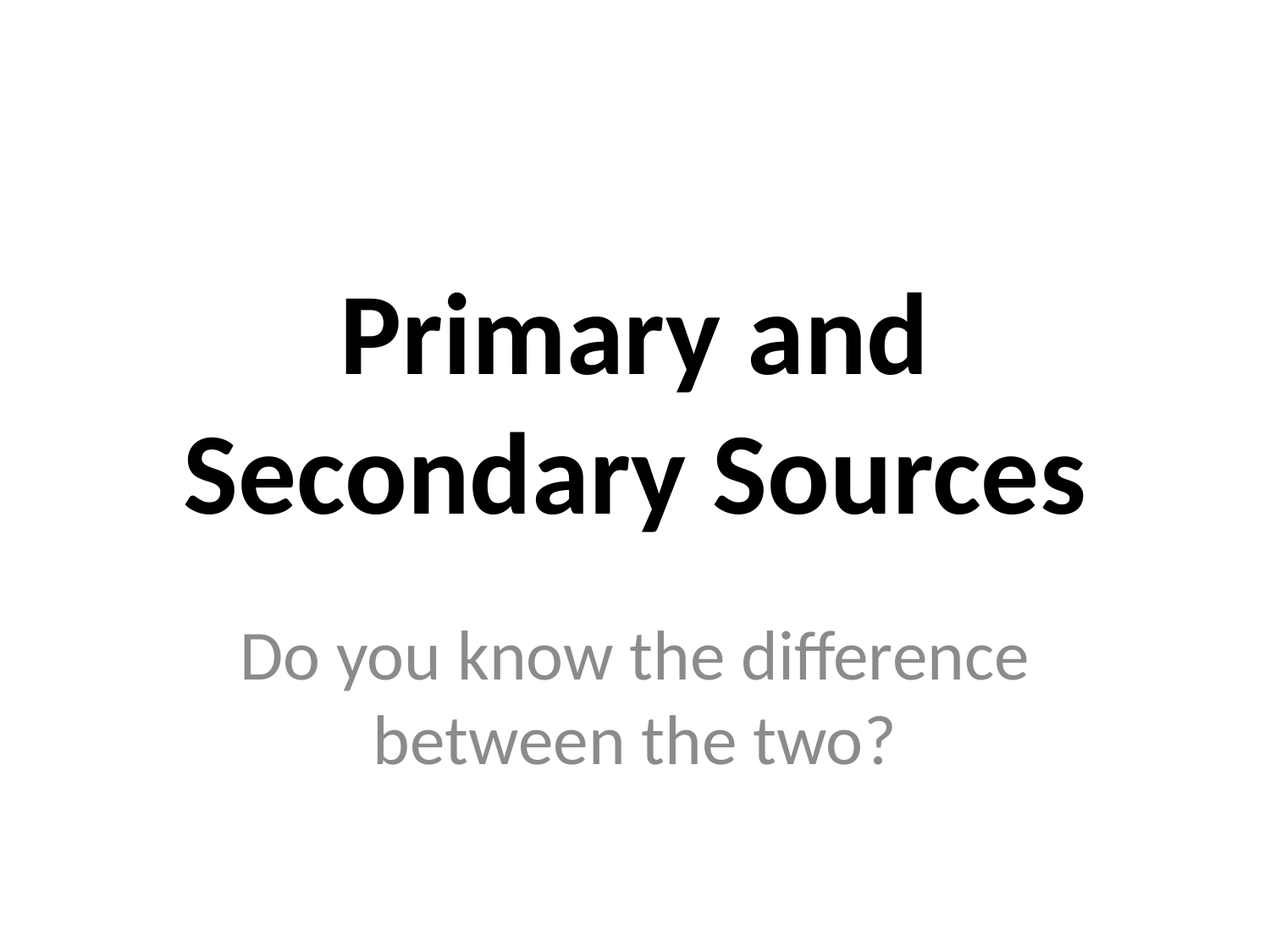

# Primary and Secondary Sources
Do you know the difference between the two?